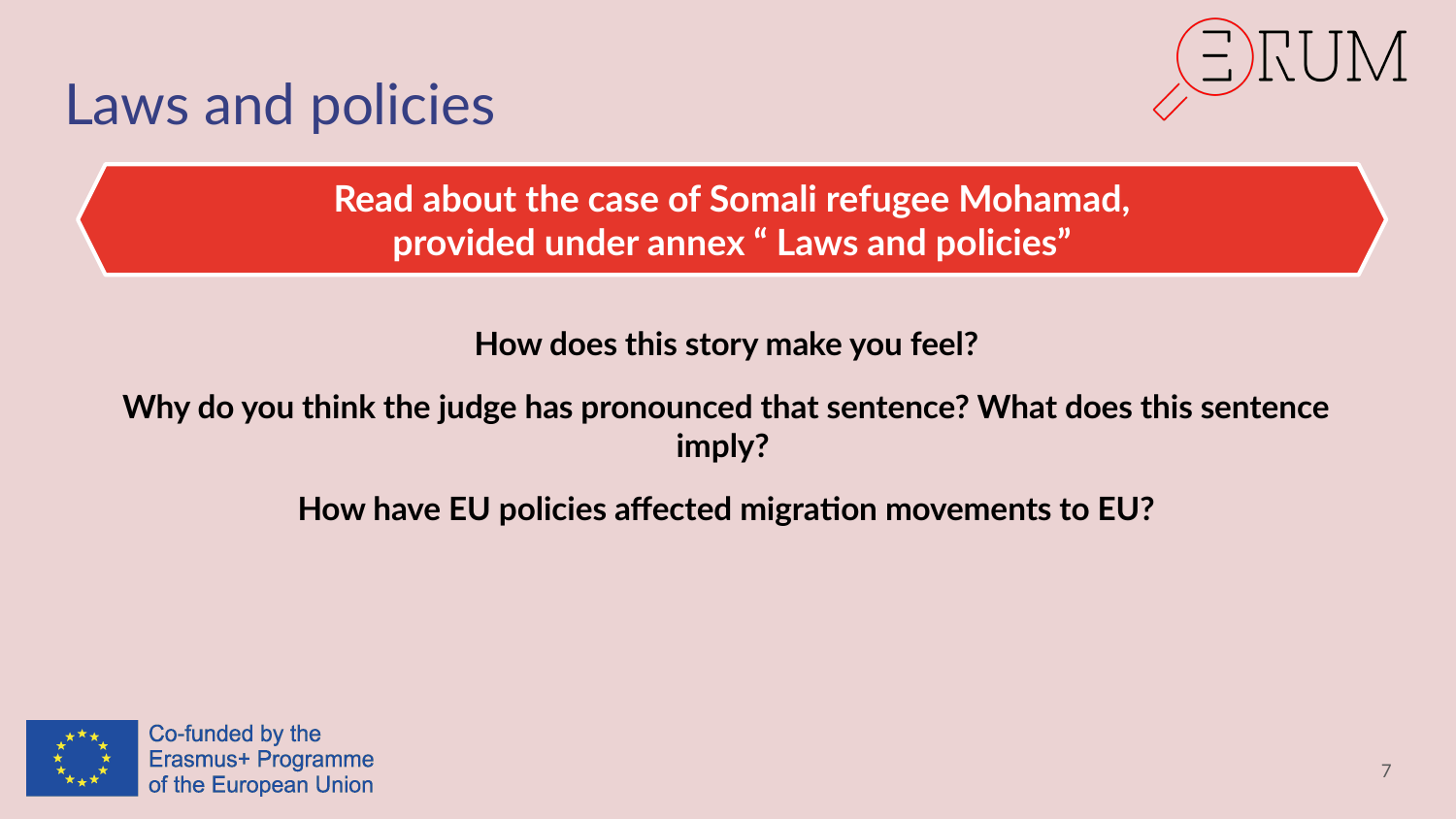

# Laws and policies
Read about the case of Somali refugee Mohamad,
provided under annex “ Laws and policies”
How does this story make you feel?
Why do you think the judge has pronounced that sentence? What does this sentence imply?
How have EU policies affected migration movements to EU?
7